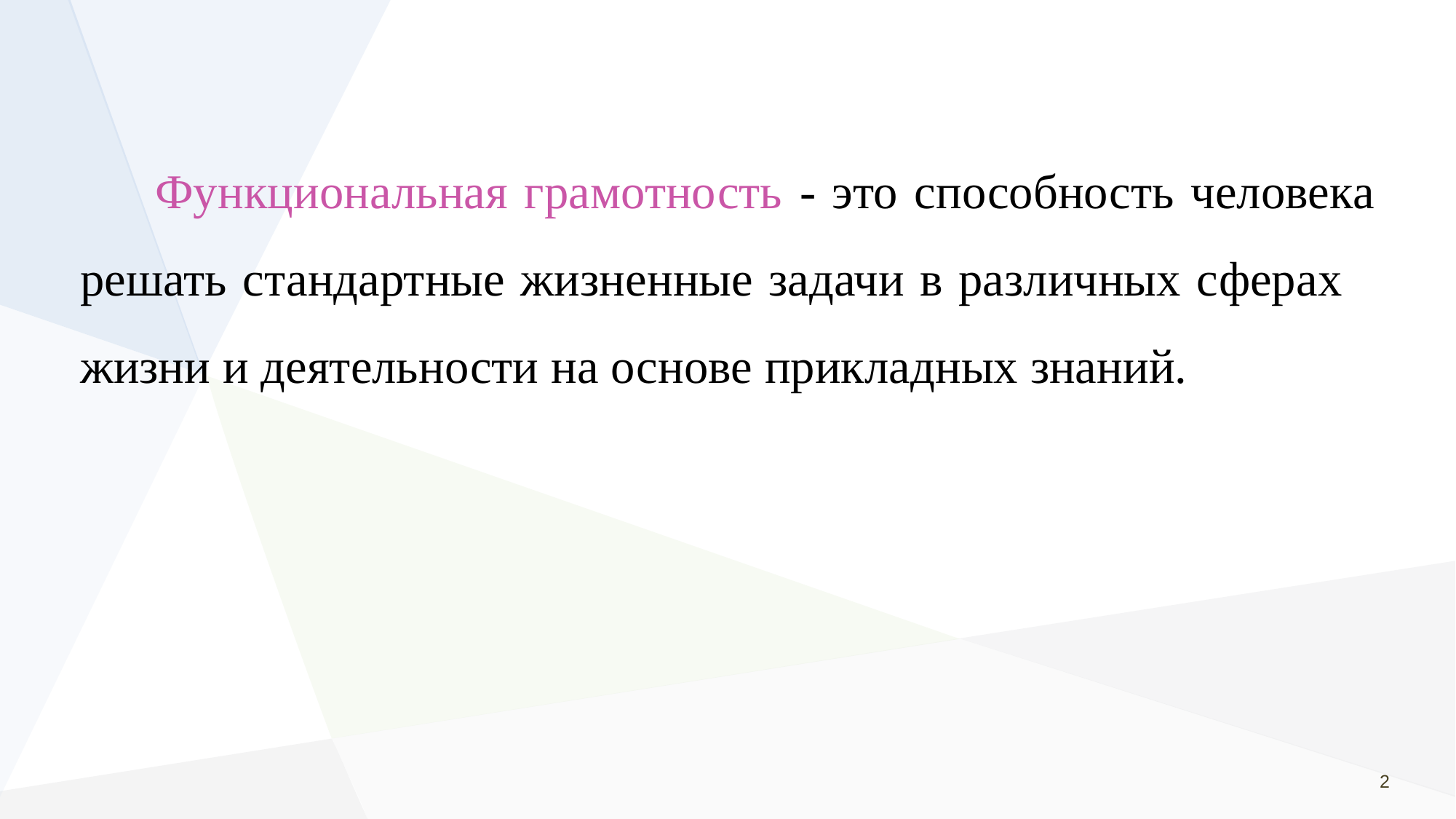

Функциональная грамотность - это способность человека решать стандартные жизненные задачи в различных сферах   жизни и деятельности на основе прикладных знаний.
2